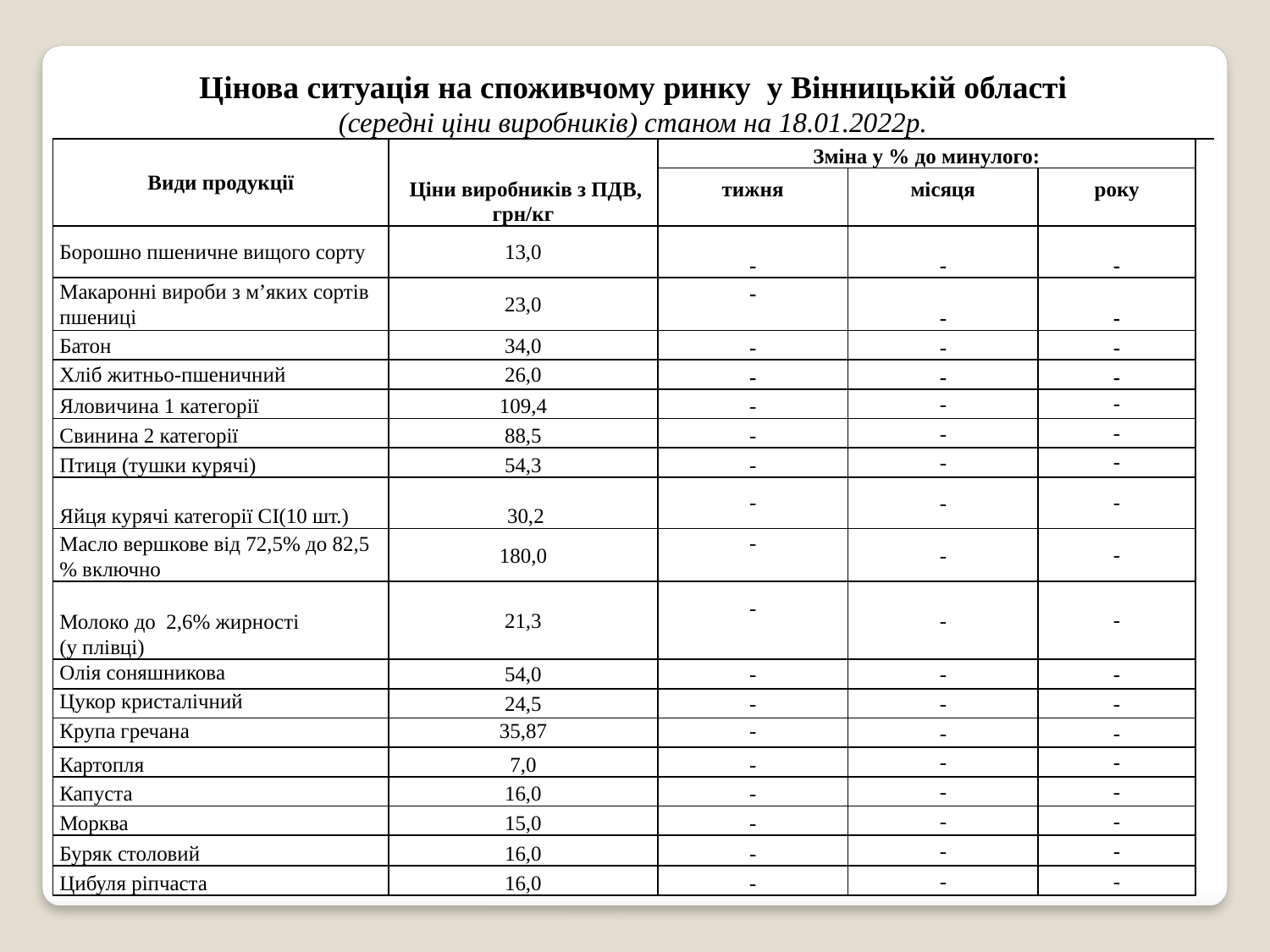

| Цінова ситуація на споживчому ринку у Вінницькій області (середні ціни виробників) станом на 18.01.2022р. |  |  |  |  |  |
| --- | --- | --- | --- | --- | --- |
| Види продукції | Ціни виробників з ПДВ, грн/кг | Зміна у % до минулого: |  |  |  |
|  |  | тижня | місяця | року |  |
| Борошно пшеничне вищого сорту | 13,0 | - | - | - |  |
| Макаронні вироби з м’яких сортів пшениці | 23,0 | - | - | - |  |
| Батон | 34,0 | - | - | - |  |
| Хліб житньо-пшеничний | 26,0 | - | - | - |  |
| Яловичина 1 категорії | 109,4 | - | - | - |  |
| Свинина 2 категорії | 88,5 | - | - | - |  |
| Птиця (тушки курячі) | 54,3 | - | - | - |  |
| Яйця курячі категорії СІ(10 шт.) | 30,2 | - | - | - |  |
| Масло вершкове від 72,5% до 82,5 % включно | 180,0 | - | - | - |  |
| Молоко до 2,6% жирності (у плівці) | 21,3 | - | - | - |  |
| Олія соняшникова | 54,0 | - | - | - |  |
| Цукор кристалічний | 24,5 | - | - | - |  |
| Крупа гречана | 35,87 | - | - | - |  |
| Картопля | 7,0 | - | - | - |  |
| Капуста | 16,0 | - | - | - |  |
| Морква | 15,0 | - | - | - |  |
| Буряк столовий | 16,0 | - | - | - |  |
| Цибуля ріпчаста | 16,0 | - | - | - |  |